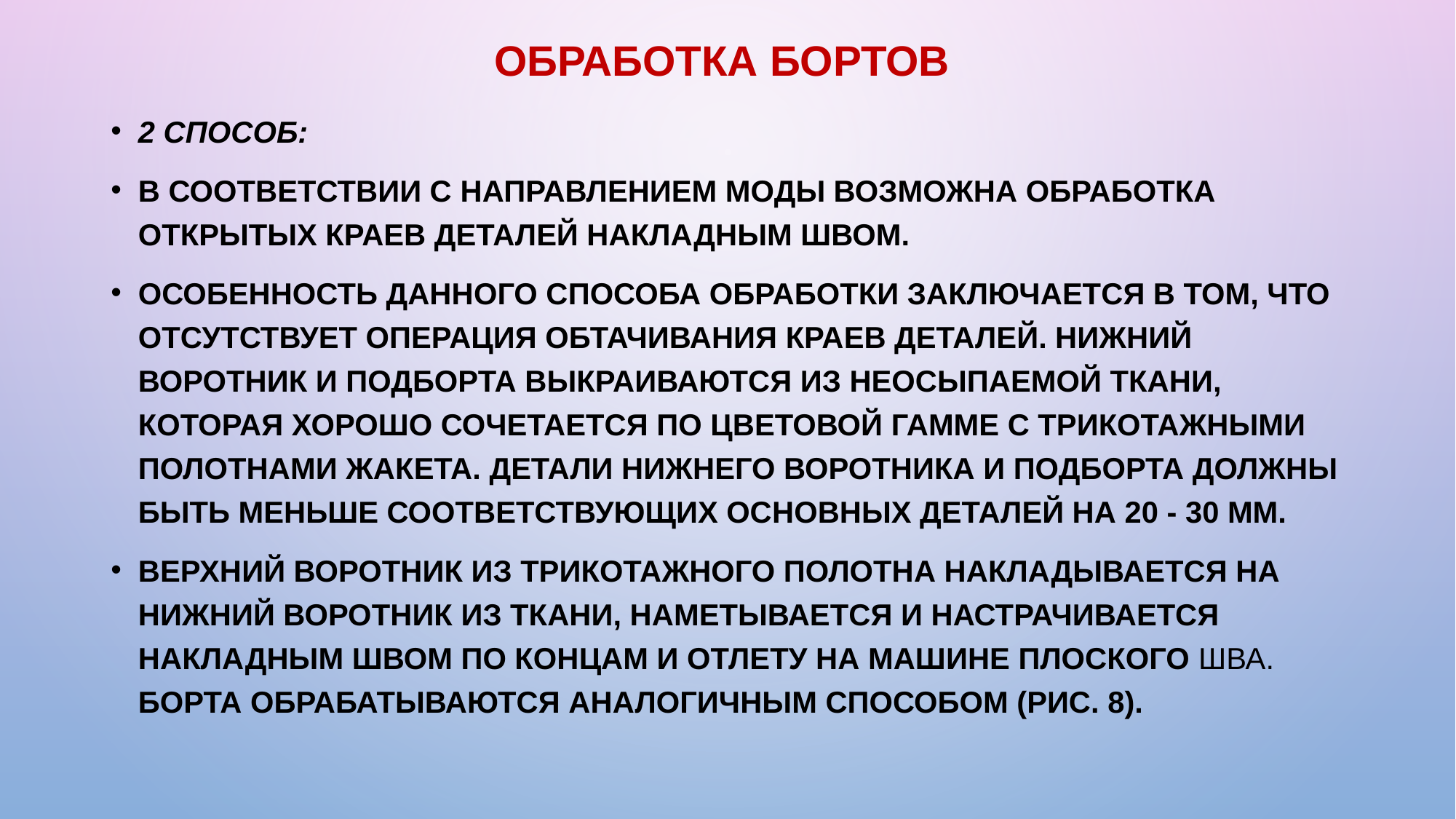

# Обработка бортов
2 способ:
В соответствии с направлением моды возможна обработка открытых краев деталей накладным швом.
Особенность данного способа обработки заключается в том, что отсутствует операция обтачивания краев деталей. Нижний воротник и подборта выкраиваются из неосыпаемой ткани, которая хорошо сочетается по цветовой гамме с трикотажными полотнами жакета. Детали нижнего воротника и подборта должны быть меньше соответствующих основных деталей на 20 - 30 мм.
Верхний воротник из трикотажного полотна накладывается на нижний воротник из ткани, наметывается и настрачивается накладным швом по концам и отлету на машине плоского шва. Борта обрабатываются аналогичным способом (рис. 8).